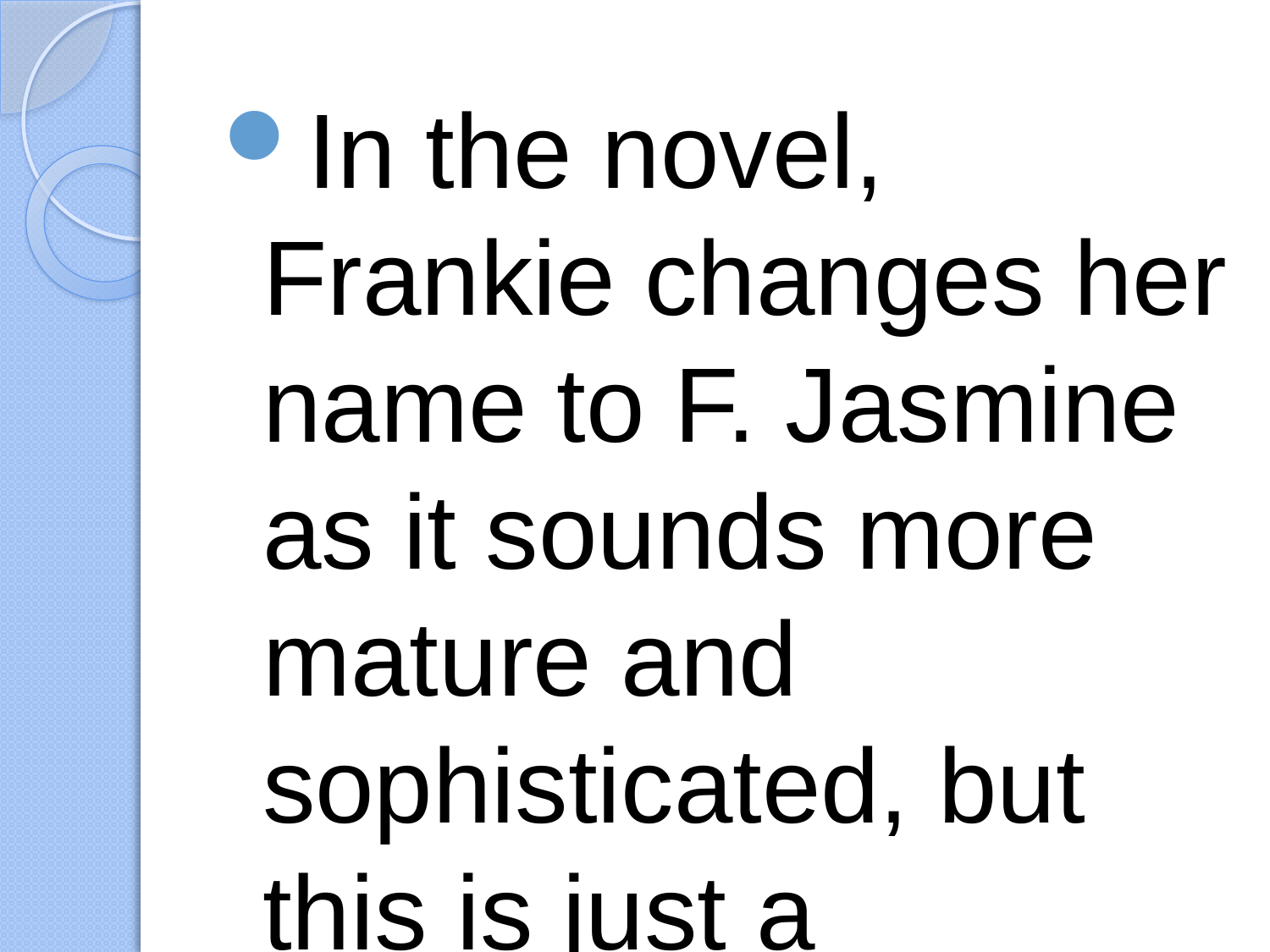

#
In the novel, Frankie changes her name to F. Jasmine as it sounds more mature and sophisticated, but this is just a superficial change.